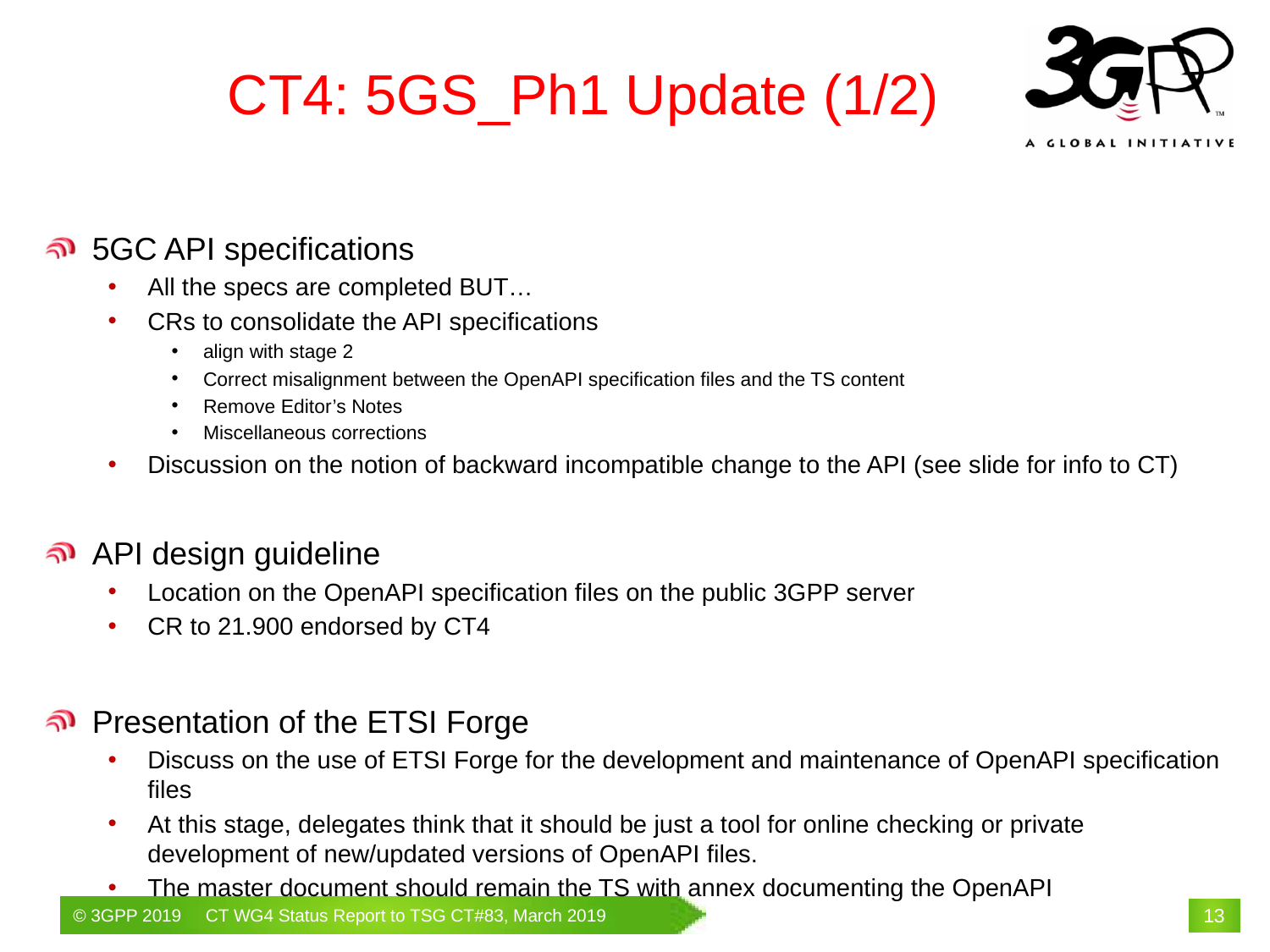

# CT4: 5GS_Ph1 Update (1/2)
5GC API specifications
All the specs are completed BUT…
CRs to consolidate the API specifications
align with stage 2
Correct misalignment between the OpenAPI specification files and the TS content
Remove Editor’s Notes
Miscellaneous corrections
Discussion on the notion of backward incompatible change to the API (see slide for info to CT)

API design guideline
Location on the OpenAPI specification files on the public 3GPP server
CR to 21.900 endorsed by CT4

Presentation of the ETSI Forge
Discuss on the use of ETSI Forge for the development and maintenance of OpenAPI specification files
At this stage, delegates think that it should be just a tool for online checking or private development of new/updated versions of OpenAPI files.
The master document should remain the TS with annex documenting the OpenAPI